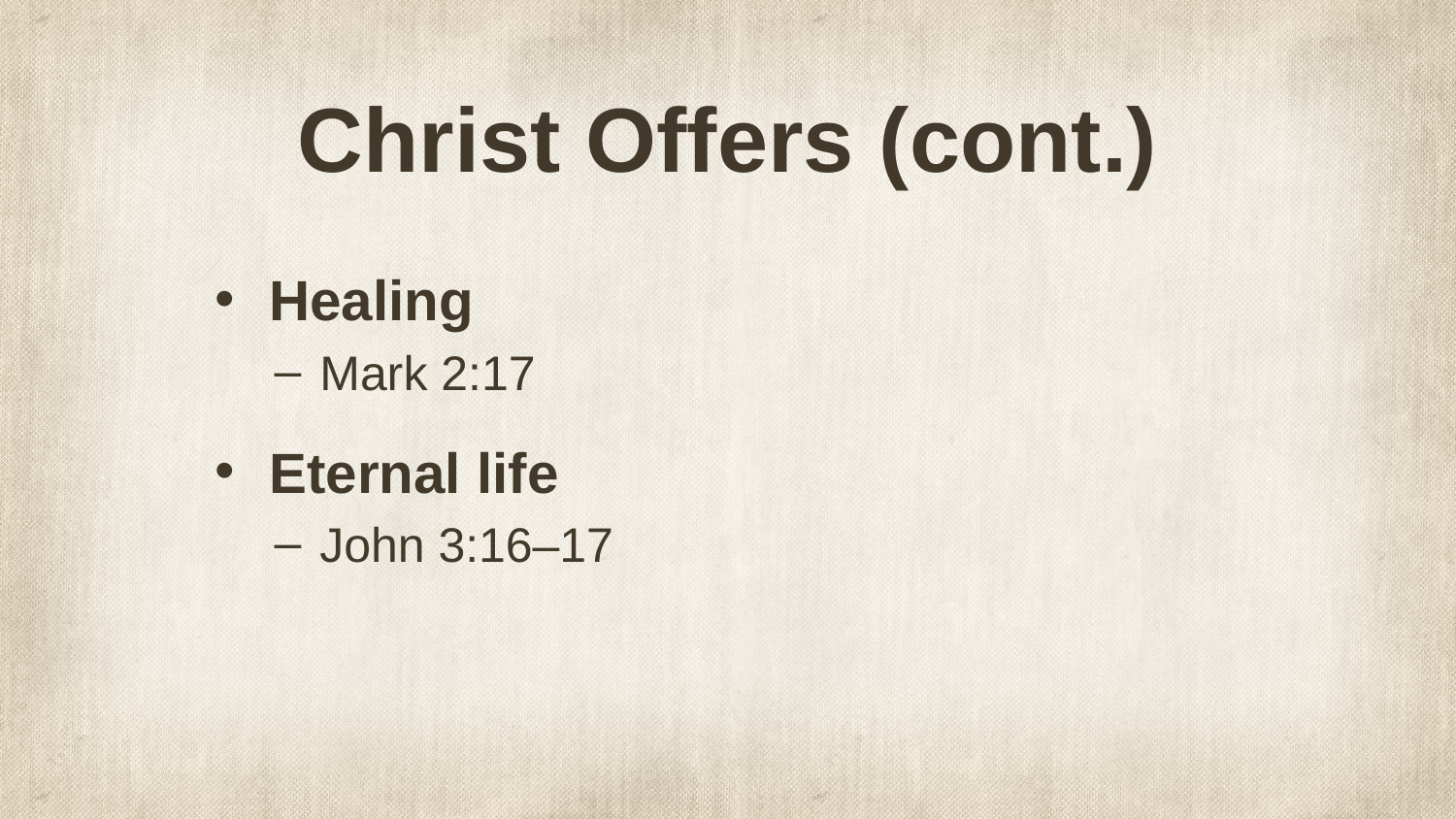

# Christ Offers (cont.)
Healing
Mark 2:17
Eternal life
John 3:16–17